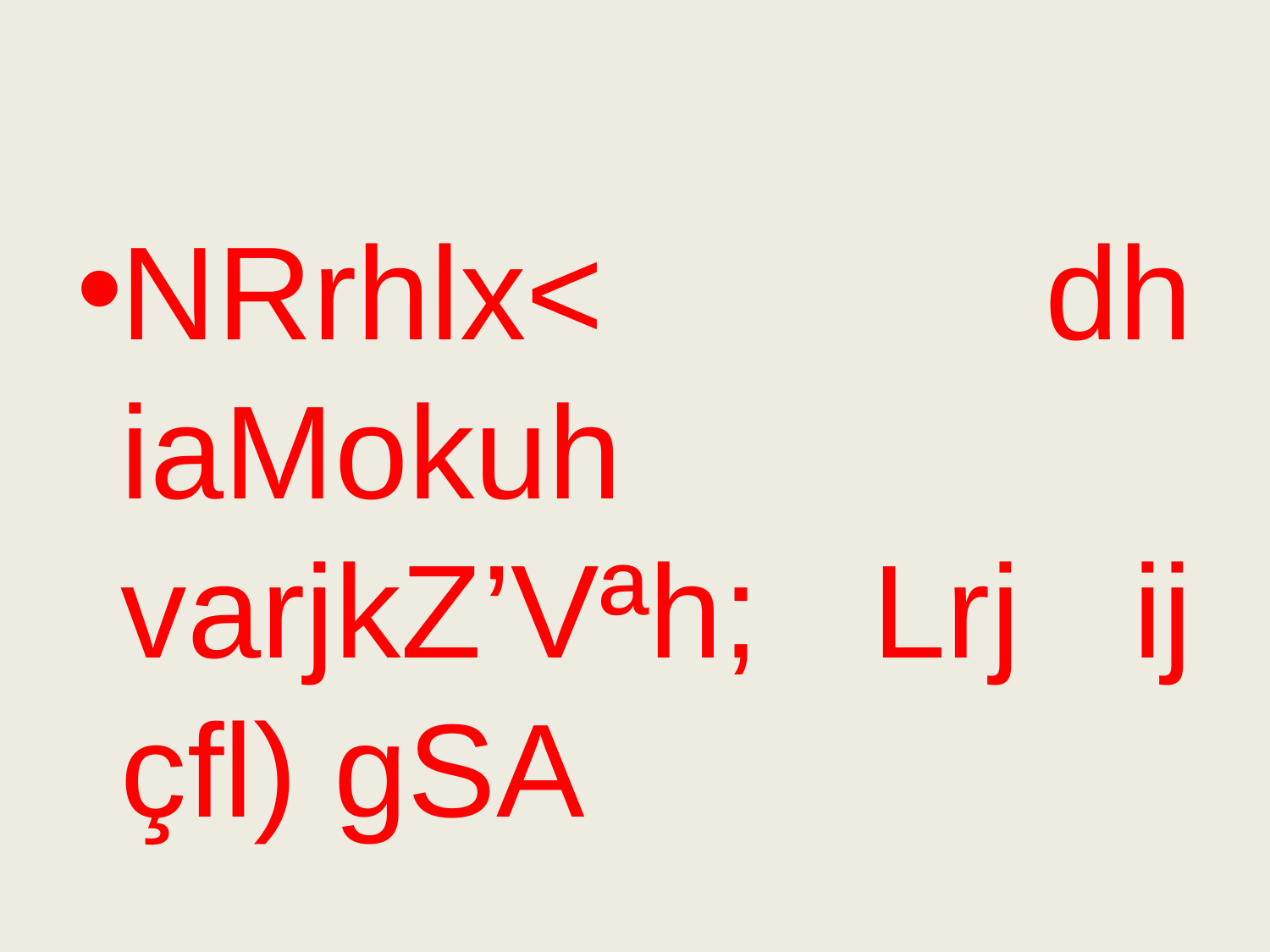

#
NRrhlx< dh iaMokuh varjkZ’Vªh; Lrj ij çfl) gSA